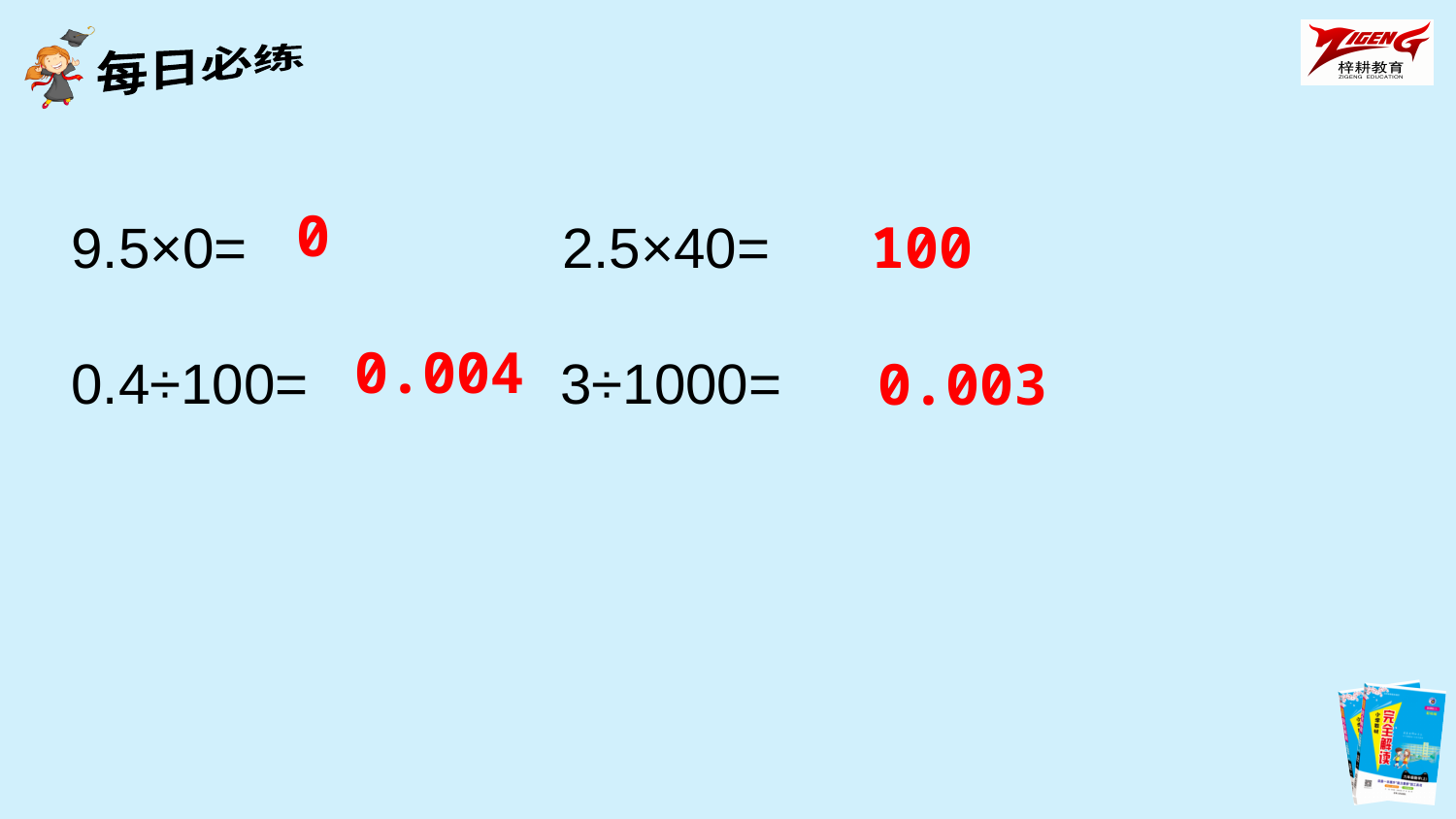

9.5×0=                    2.5×40=
0.4÷100=                3÷1000=
0
100
0.004
0.003